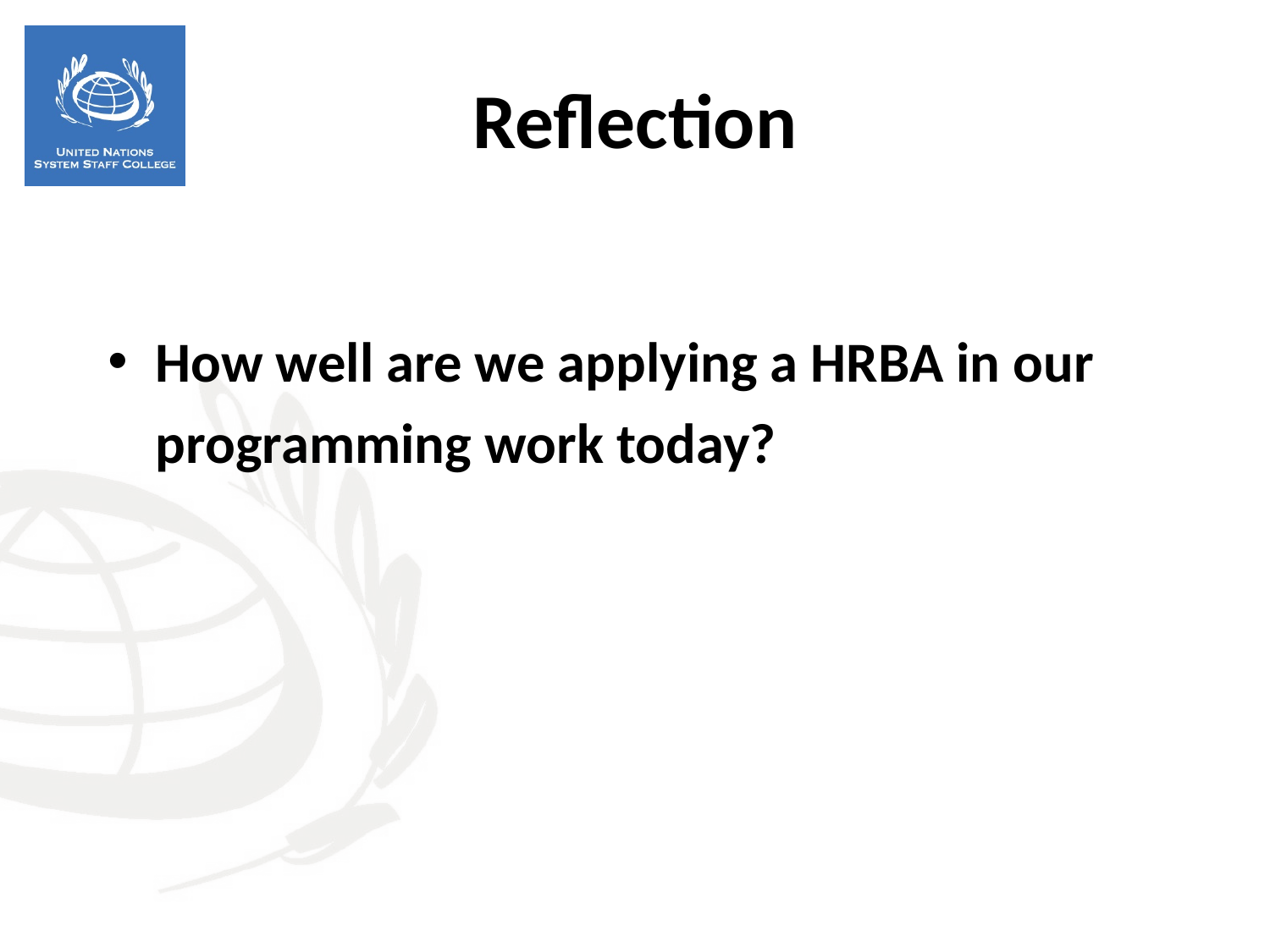

Reflection
How well are we applying a HRBA in our programming work today?